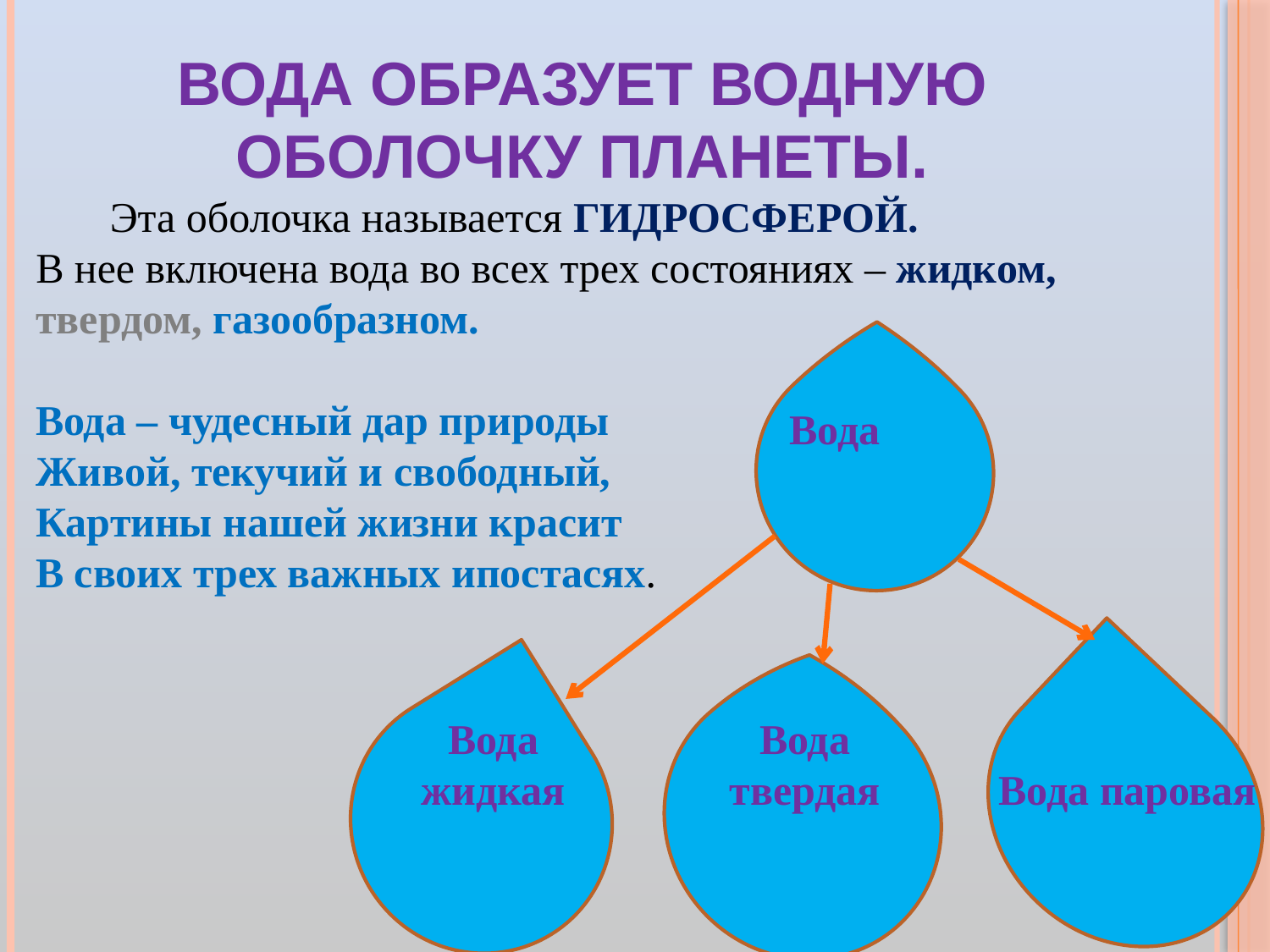

# Вода образует водную оболочку планеты.

       Эта оболочка называется ГИДРОСФЕРОЙ.
В нее включена вода во всех трех состояниях – жидком, твердом, газообразном.

Вода – чудесный дар природы
Живой, текучий и свободный,
Картины нашей жизни красит
В своих трех важных ипостасях.

Вода

Вода жидкая
Вода твердая

Вода паровая